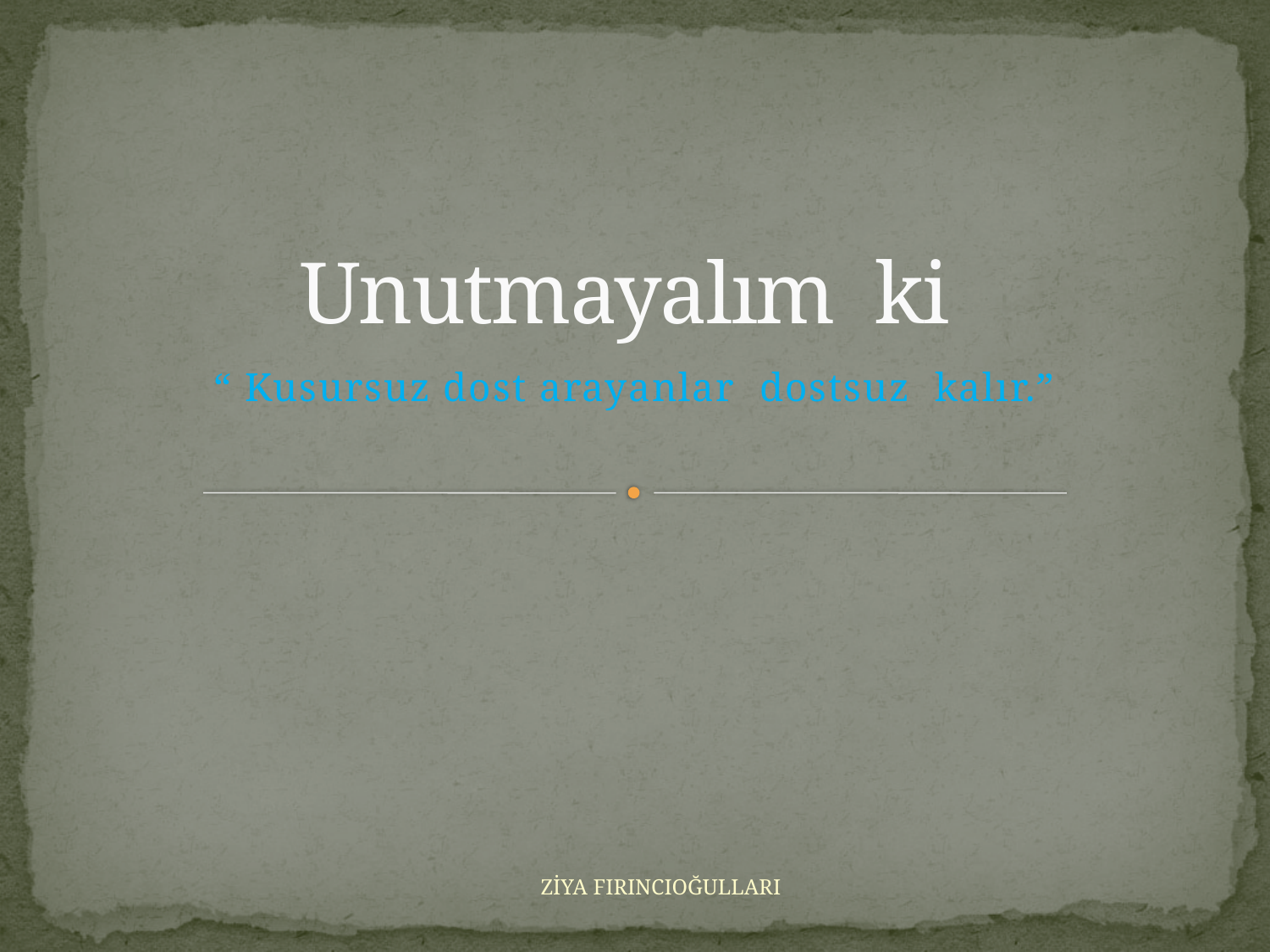

# Unutmayalım  ki
“ Kusursuz dost arayanlar  dostsuz  kalır.”
ZİYA FIRINCIOĞULLARI